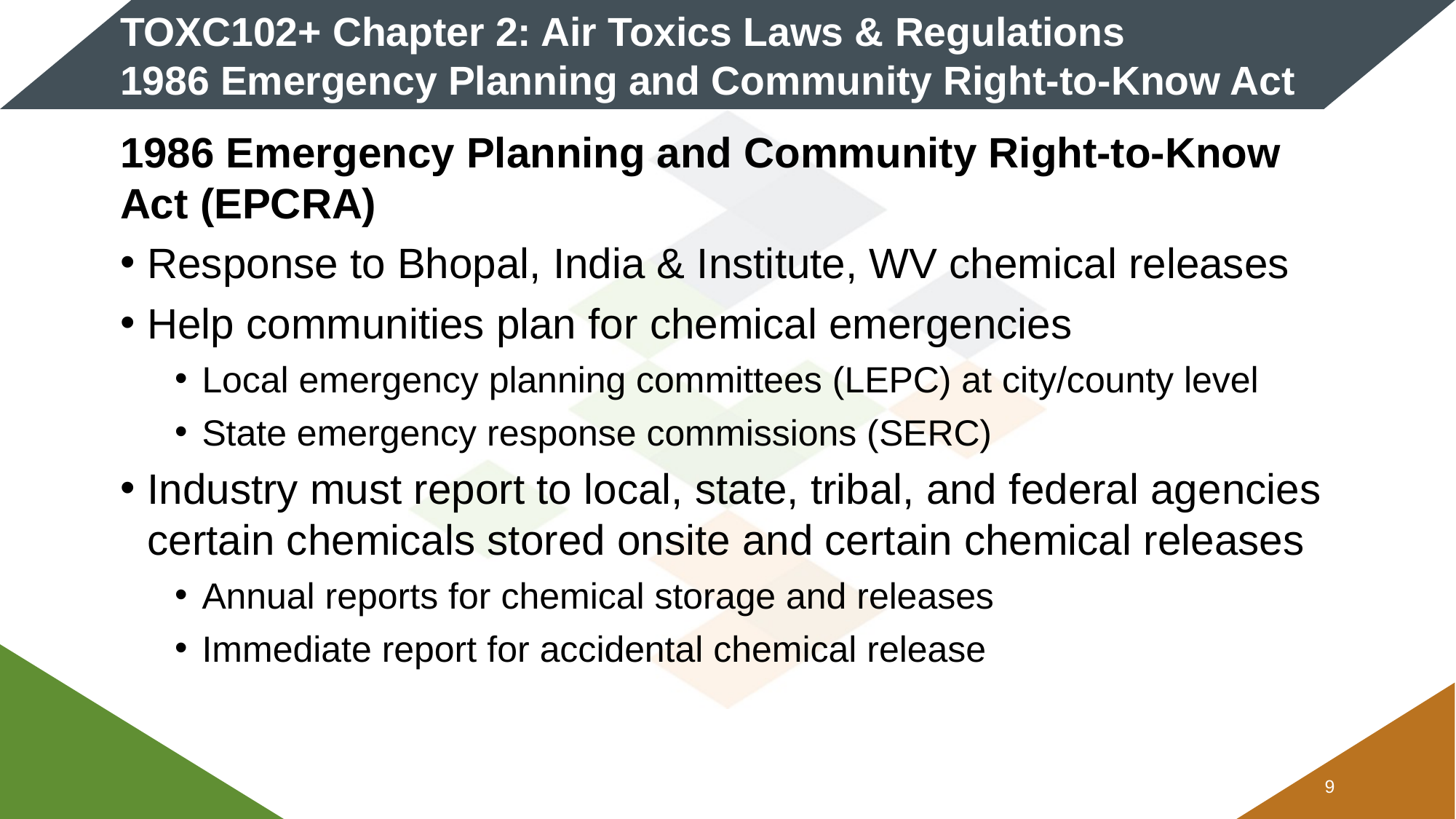

# TOXC102+ Chapter 2: Air Toxics Laws & Regulations 1986 Emergency Planning and Community Right-to-Know Act
1986 Emergency Planning and Community Right-to-Know Act (EPCRA)
Response to Bhopal, India & Institute, WV chemical releases
Help communities plan for chemical emergencies
Local emergency planning committees (LEPC) at city/county level
State emergency response commissions (SERC)
Industry must report to local, state, tribal, and federal agencies certain chemicals stored onsite and certain chemical releases
Annual reports for chemical storage and releases
Immediate report for accidental chemical release
9